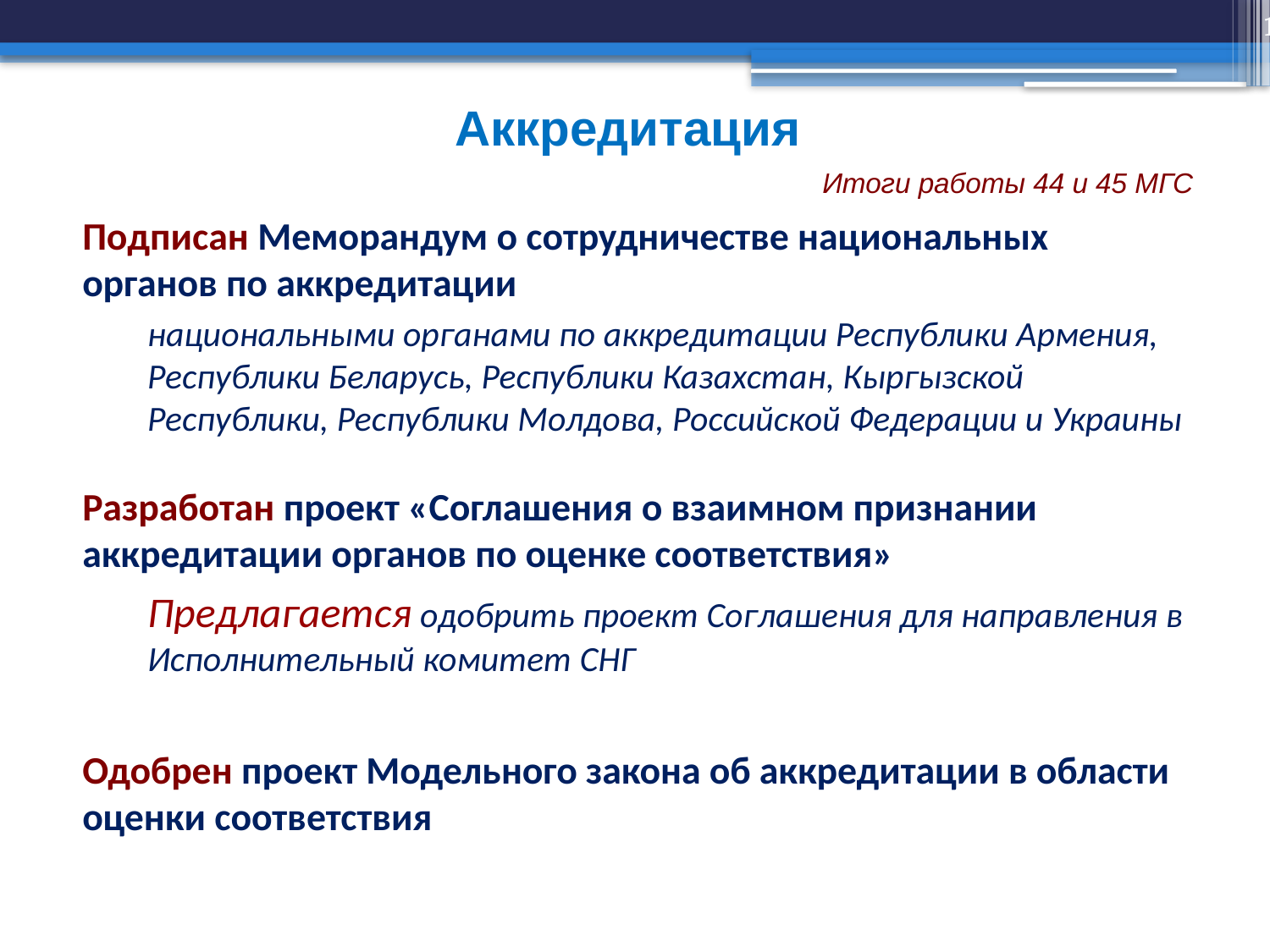

18
Аккредитация
Итоги работы 44 и 45 МГС
Подписан Меморандум о сотрудничестве национальных органов по аккредитации
национальными органами по аккредитации Республики Армения, Республики Беларусь, Республики Казахстан, Кыргызской Республики, Республики Молдова, Российской Федерации и Украины
Разработан проект «Соглашения о взаимном признании аккредитации органов по оценке соответствия»
Предлагается одобрить проект Соглашения для направления в Исполнительный комитет СНГ
Одобрен проект Модельного закона об аккредитации в области оценки соответствия